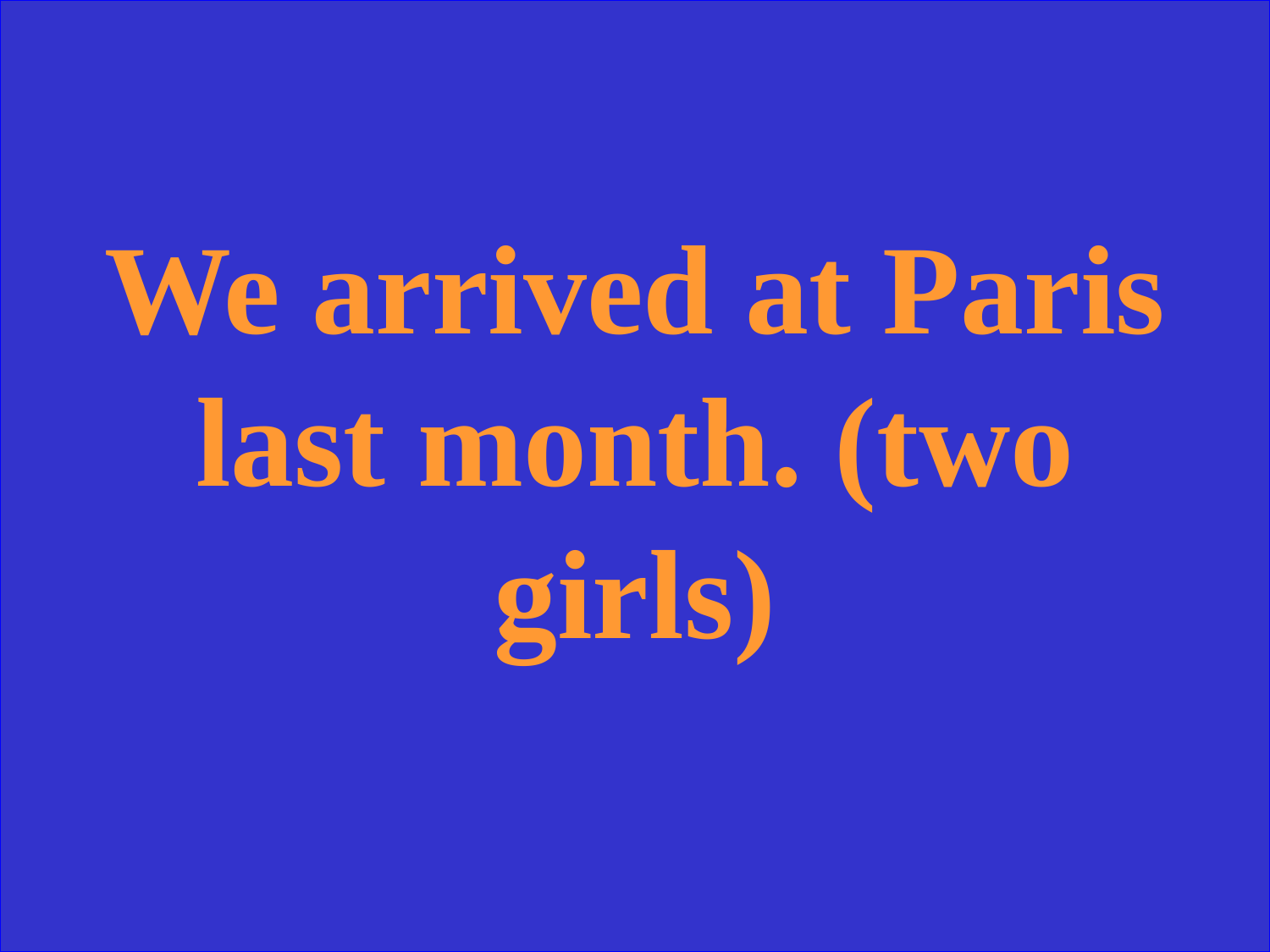

We arrived at Paris last month. (two girls)